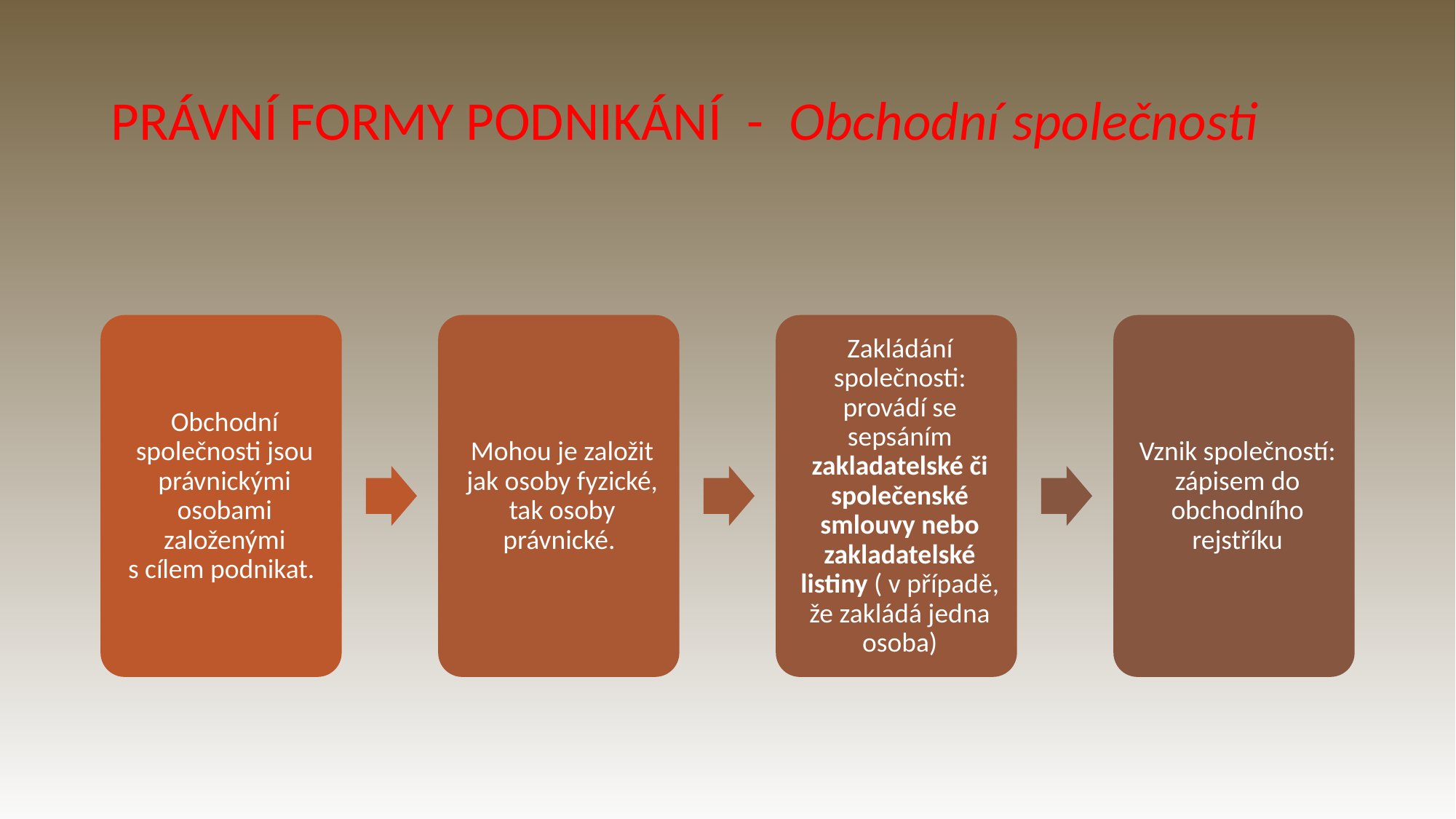

# právní formy podnikání  -  Obchodní společnosti
Obchodní společnosti jsou právnickými osobami založenými s cílem podnikat.

Mohou je založit jak osoby fyzické, tak osoby právnické.

Zakládání společnosti: provádí se sepsáním zakladatelské či společenské smlouvy nebo zakladatelské listiny ( v případě, že zakládá jedna osoba)

Vznik společností: zápisem do obchodního rejstříku